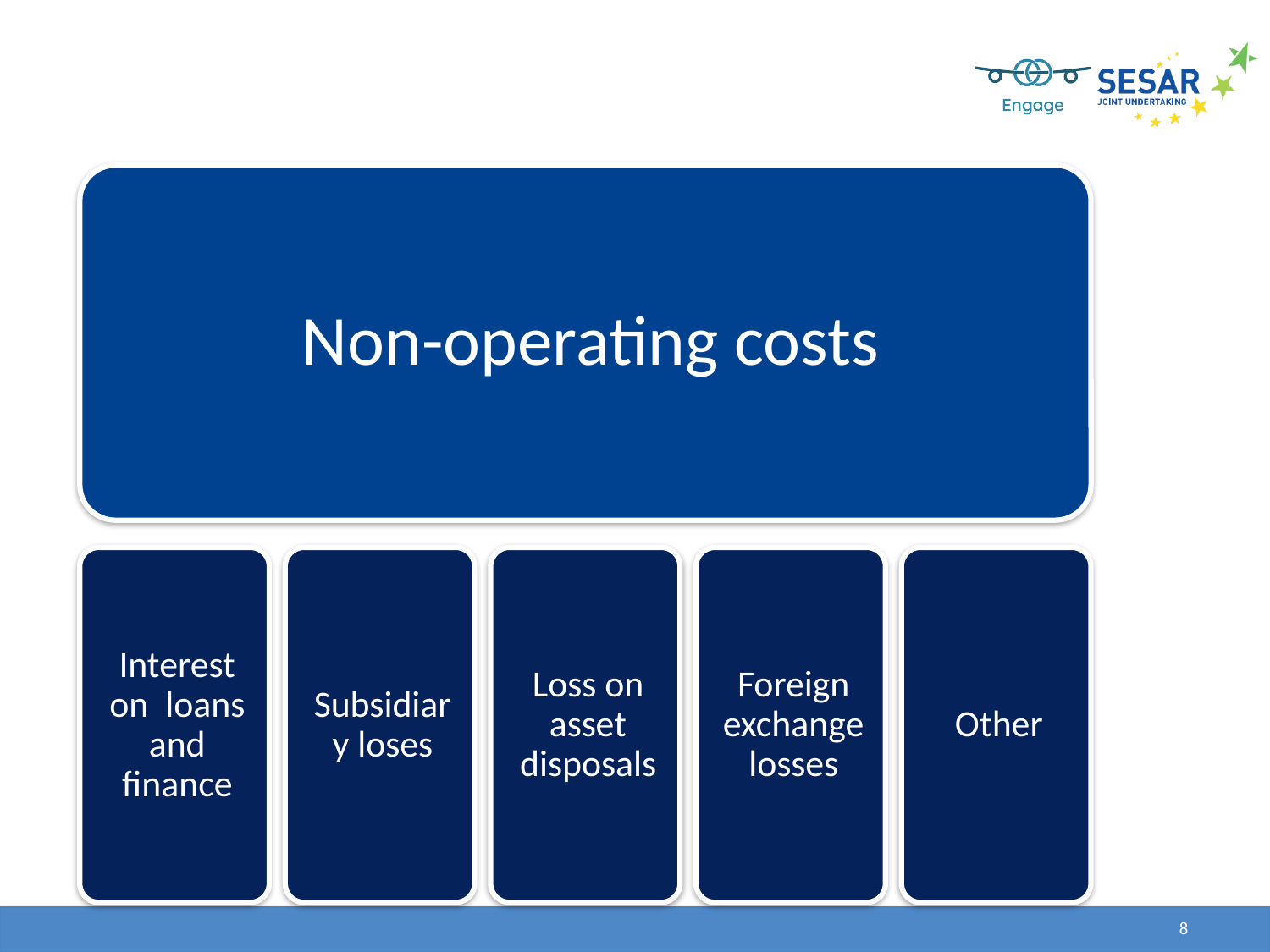

Non-operating costs
Interest on  loans and finance
Subsidiary loses
Loss on asset disposals
Foreign exchange losses
Other
3
8